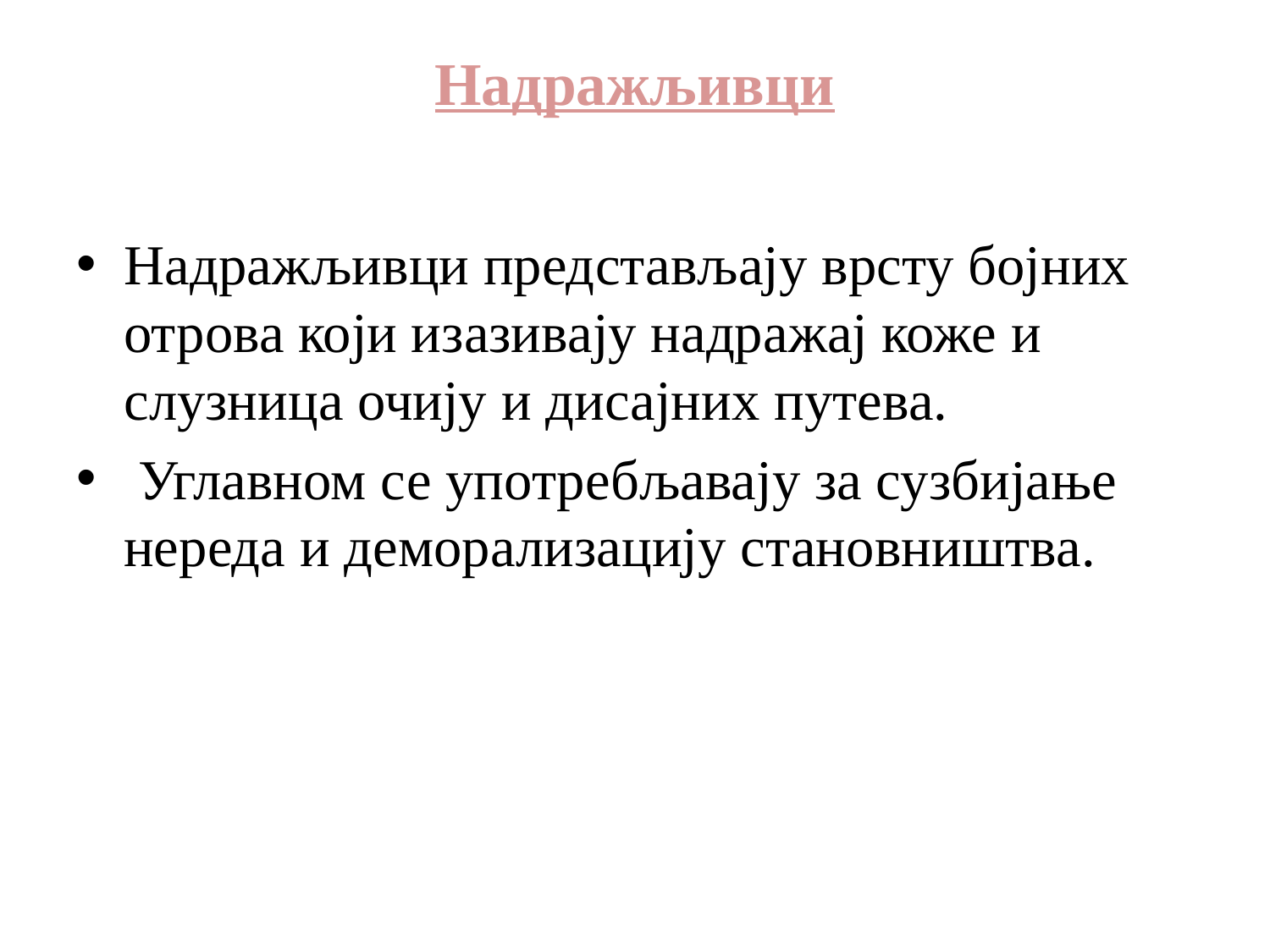

# Надражљивци
Надражљивци представљају врсту бојних отрова који изазивају надражај коже и слузница очију и дисајних путева.
 Углавном се употребљавају за сузбијање нереда и деморализацију становништва.